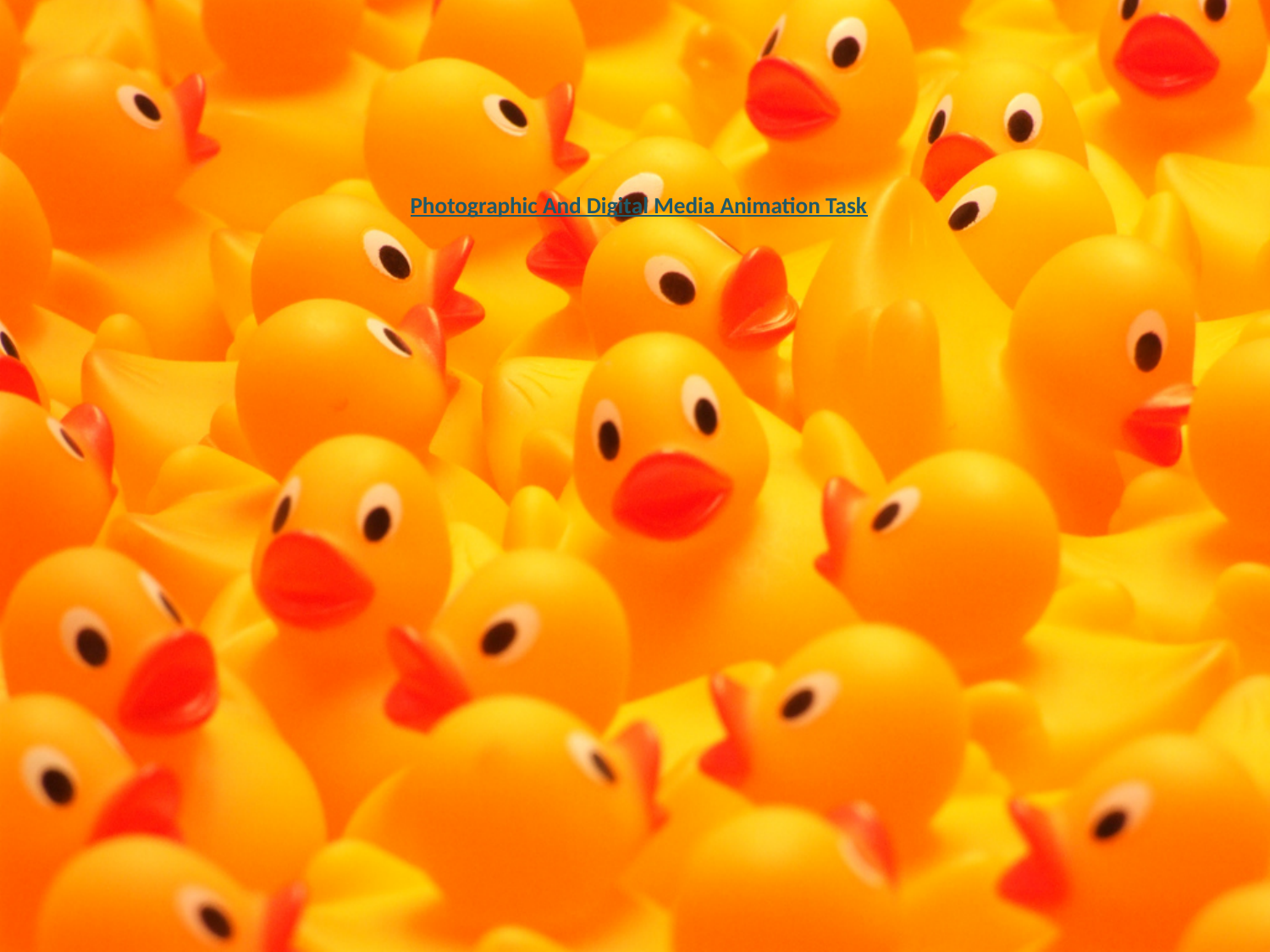

# Photographic And Digital Media Animation Task